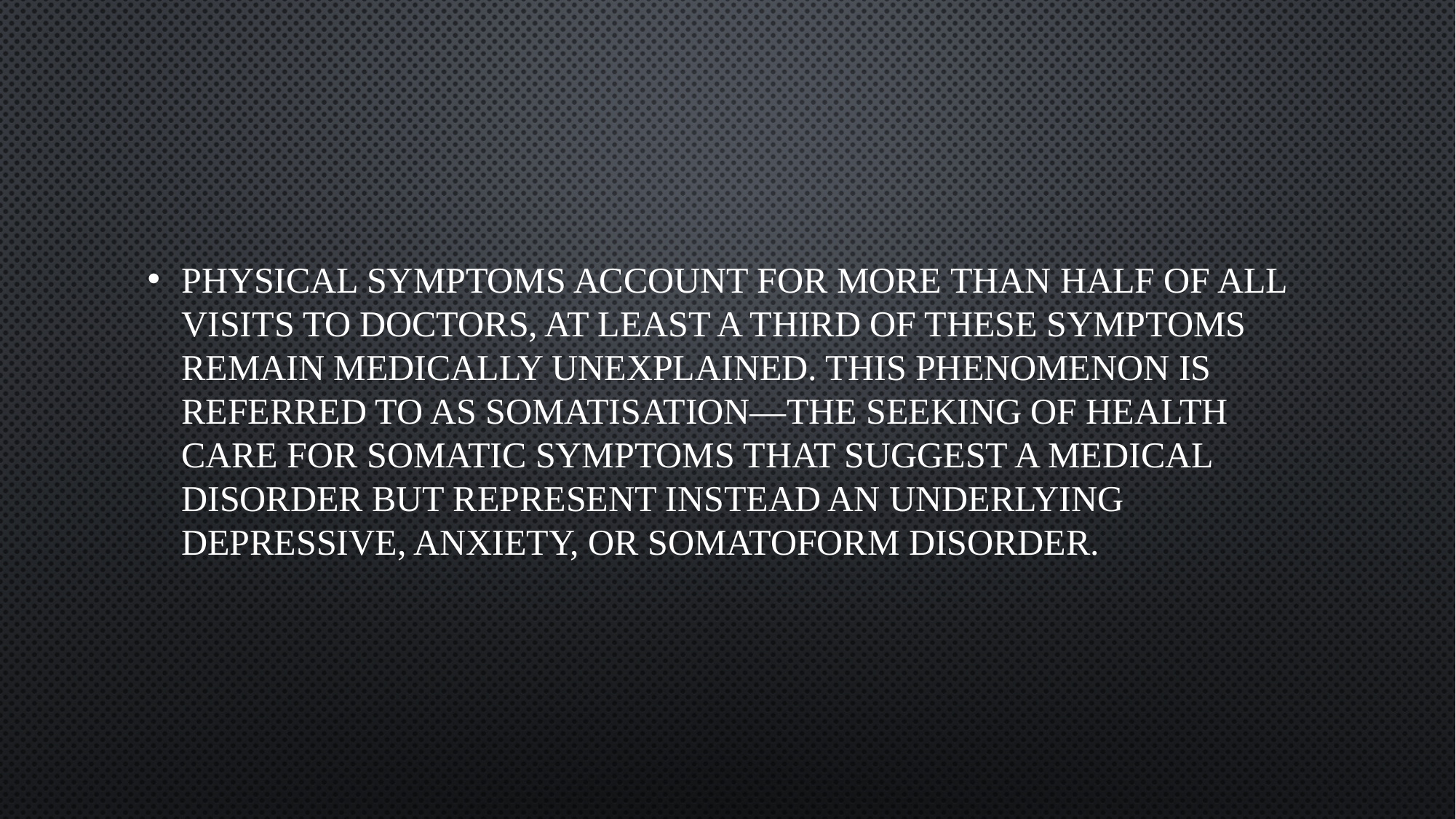

physical symptoms account for more than half of all visits to doctors, at least a third of these symptoms remain medically unexplained. This phenomenon is referred to as somatisation—the seeking of health care for somatic symptoms that suggest a medical disorder but represent instead an underlying depressive, anxiety, or somatoform disorder.